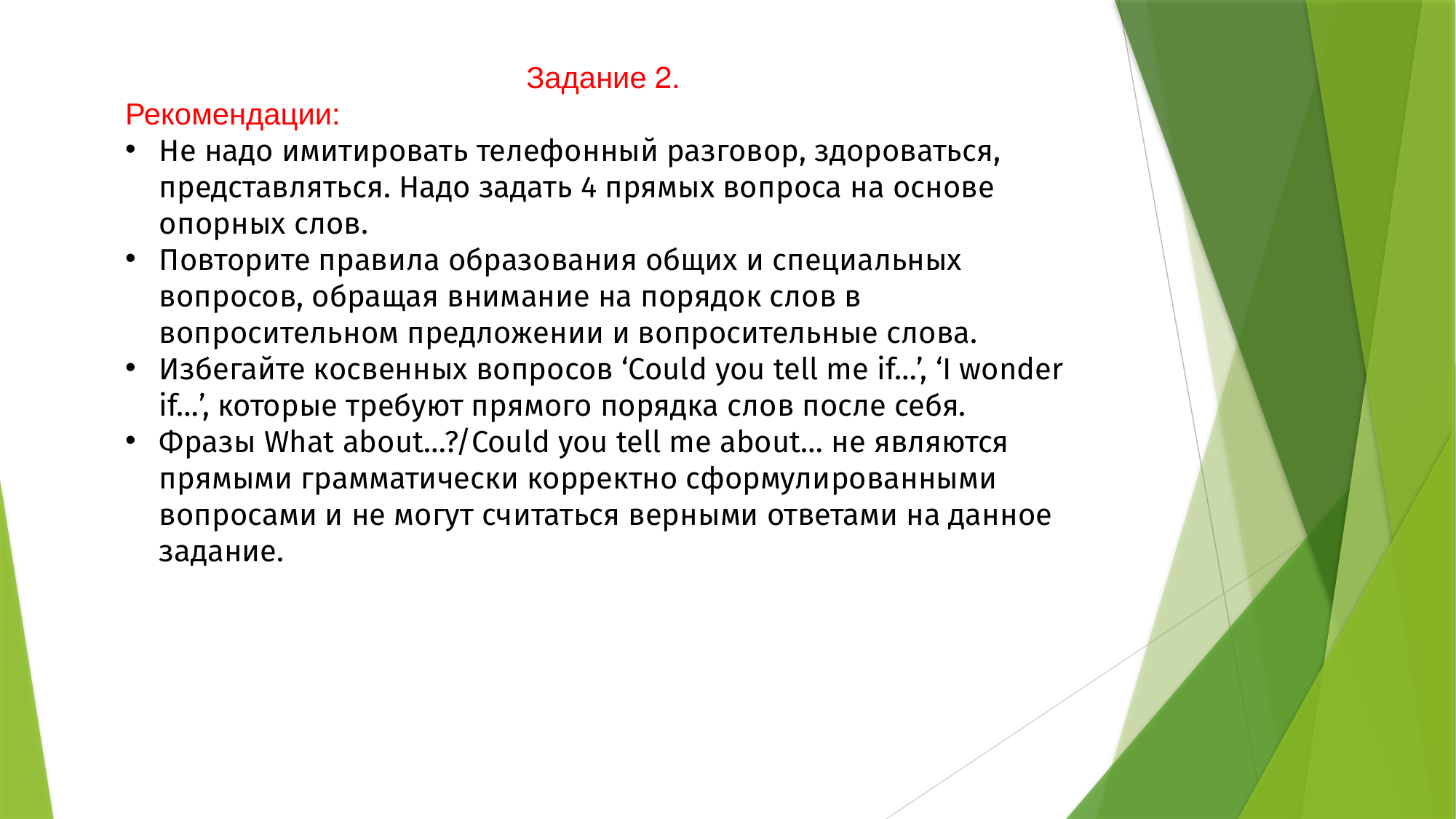

Задание 2.
Рекомендации:
Не надо имитировать телефонный разговор, здороваться, представляться. Надо задать 4 прямых вопроса на основе опорных слов.
Повторите правила образования общих и специальных вопросов, обращая внимание на порядок слов в вопросительном предложении и вопросительные слова.
Избегайте косвенных вопросов ‘Could you tell me if…’, ‘I wonder if…’, которые требуют прямого порядка слов после себя.
Фразы What about…?/Could you tell me about… не являются прямыми грамматически корректно сформулированными вопросами и не могут считаться верными ответами на данное задание.